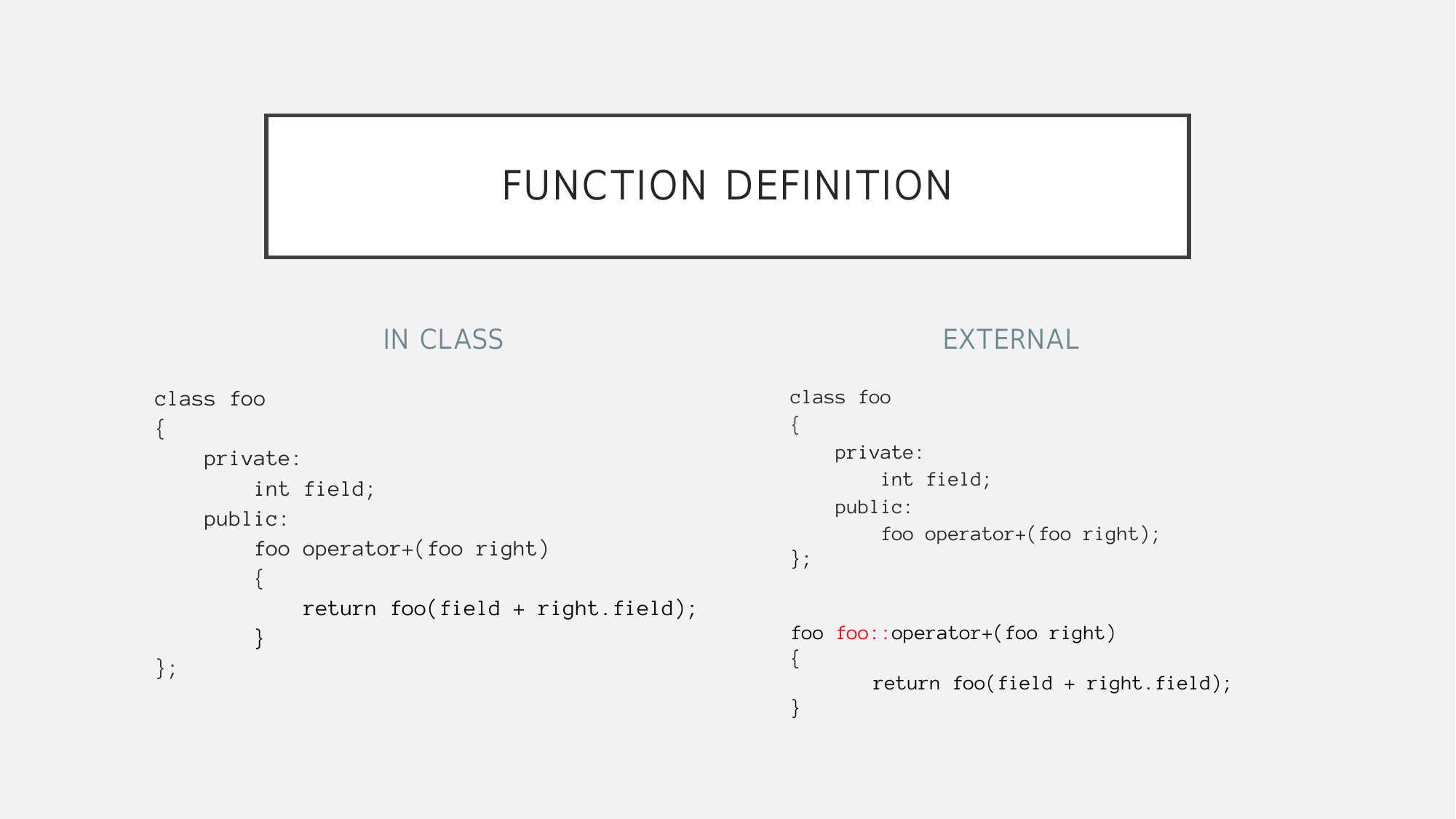

# Function Definition
In class
external
class foo
{
    private:
        int field;
    public:
        foo operator+(foo right)
        {
            return foo(field + right.field);
        }
};
class foo
{
    private:
        int field;
    public:
        foo operator+(foo right);
};

foo foo::operator+(foo right)
{
	return foo(field + right.field);
}